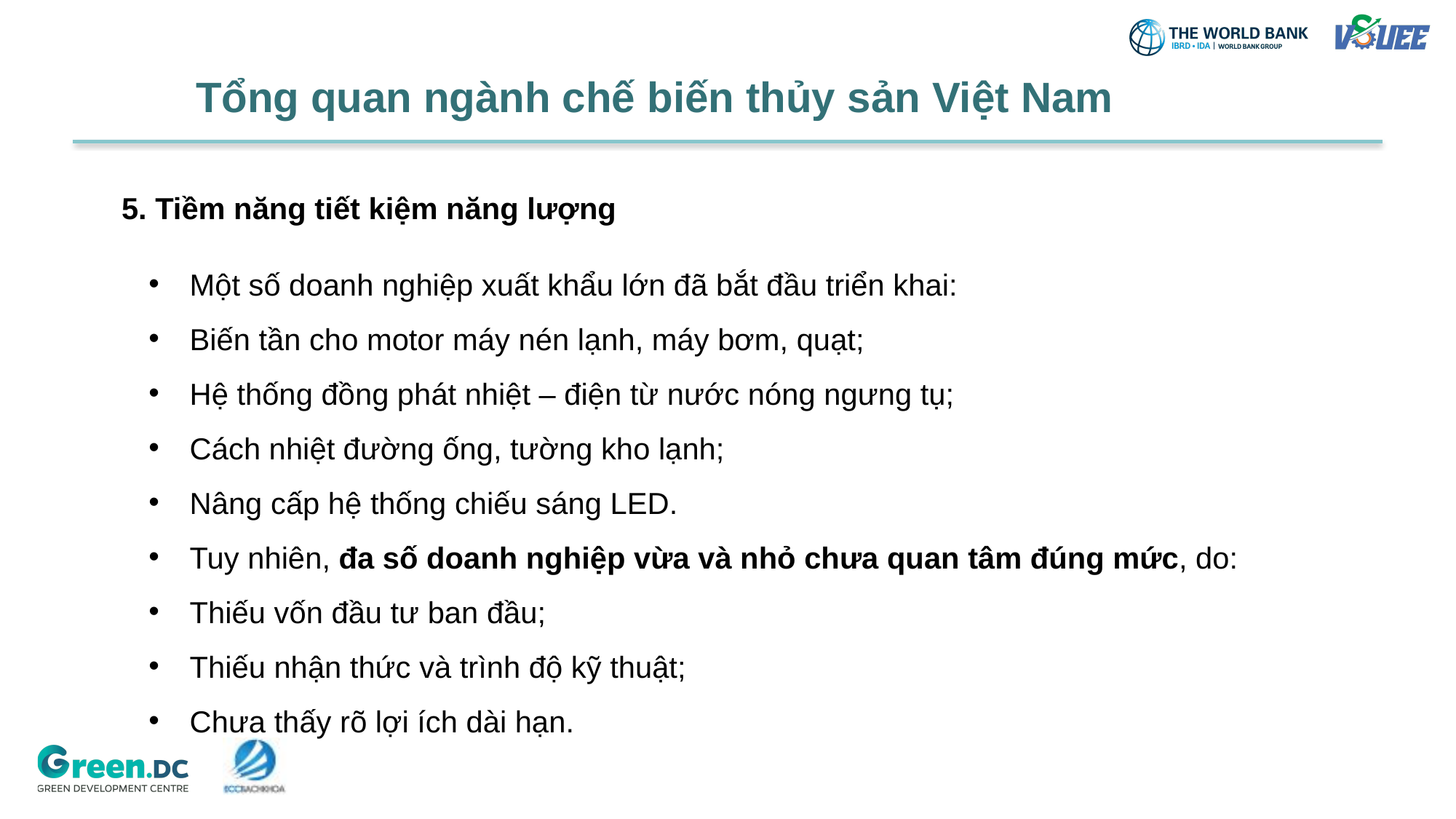

Tổng quan ngành chế biến thủy sản Việt Nam
5. Tiềm năng tiết kiệm năng lượng
Một số doanh nghiệp xuất khẩu lớn đã bắt đầu triển khai:
Biến tần cho motor máy nén lạnh, máy bơm, quạt;
Hệ thống đồng phát nhiệt – điện từ nước nóng ngưng tụ;
Cách nhiệt đường ống, tường kho lạnh;
Nâng cấp hệ thống chiếu sáng LED.
Tuy nhiên, đa số doanh nghiệp vừa và nhỏ chưa quan tâm đúng mức, do:
Thiếu vốn đầu tư ban đầu;
Thiếu nhận thức và trình độ kỹ thuật;
Chưa thấy rõ lợi ích dài hạn.